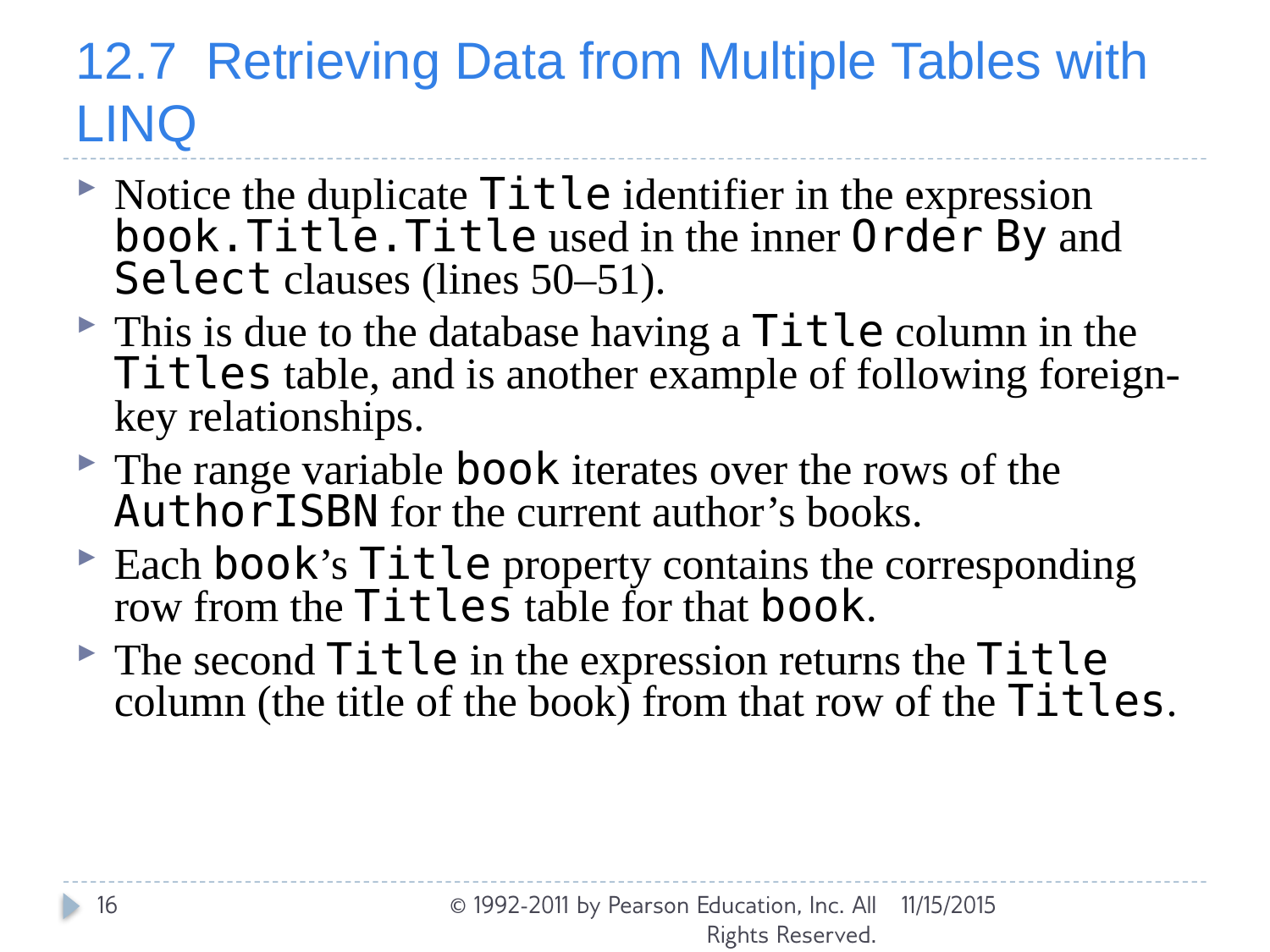

# 12.7  Retrieving Data from Multiple Tables with LINQ
Notice the duplicate Title identifier in the expression book.Title.Title used in the inner Order By and Select clauses (lines 50–51).
This is due to the database having a Title column in the Titles table, and is another example of following foreign-key relationships.
The range variable book iterates over the rows of the AuthorISBN for the current author’s books.
Each book’s Title property contains the corresponding row from the Titles table for that book.
The second Title in the expression returns the Title column (the title of the book) from that row of the Titles.
16
© 1992-2011 by Pearson Education, Inc. All Rights Reserved.
11/15/2015